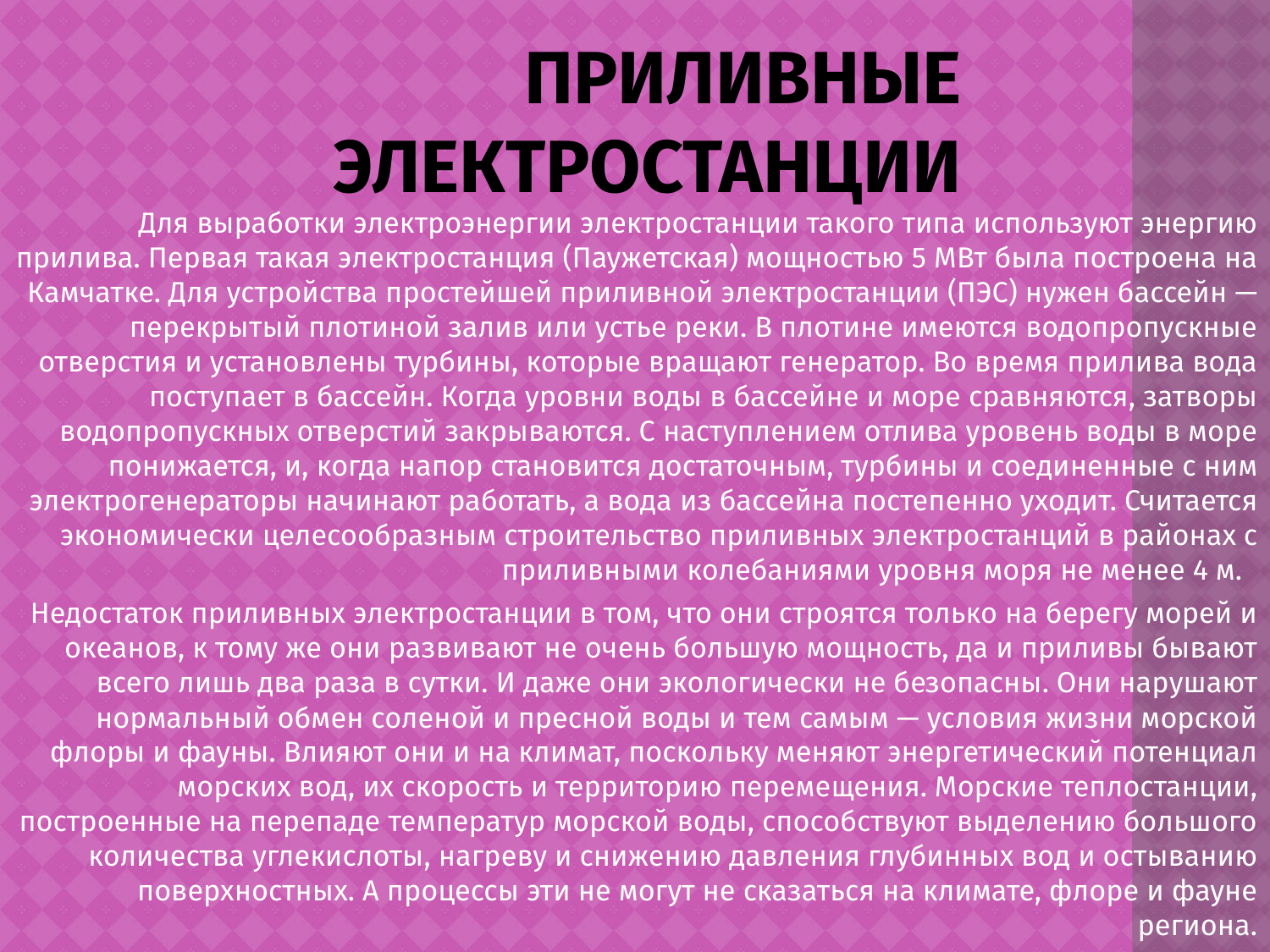

# ПриливНЫЕ ЭЛЕКТРОСТАНЦИИ
Для выработки электроэнергии электростанции такого типа используют энергию прилива. Первая такая электростанция (Паужетская) мощностью 5 МВт была построена на Камчатке. Для устройства простейшей приливной электростанции (ПЭС) нужен бассейн — перекрытый плотиной залив или устье реки. В плотине имеются водопропускные отверстия и установлены турбины, которые вращают генератор. Во время прилива вода поступает в бассейн. Когда уровни воды в бассейне и море сравняются, затворы водопропускных отверстий закрываются. С наступлением отлива уровень воды в море понижается, и, когда напор становится достаточным, турбины и соединенные с ним электрогенераторы начинают работать, а вода из бассейна постепенно уходит. Считается экономически целесообразным строительство приливных электростанций в районах с приливными колебаниями уровня моря не менее 4 м.
Недостаток приливных электростанции в том, что они строятся только на берегу морей и океанов, к тому же они развивают не очень большую мощность, да и приливы бывают всего лишь два раза в сутки. И даже они экологически не безопасны. Они нарушают нормальный обмен соленой и пресной воды и тем самым — условия жизни морской флоры и фауны. Влияют они и на климат, поскольку меняют энергетический потенциал морских вод, их скорость и территорию перемещения. Морские теплостанции, построенные на перепаде температур морской воды, способствуют выделению большого количества углекислоты, нагреву и снижению давления глубинных вод и остыванию поверхностных. А процессы эти не могут не сказаться на климате, флоре и фауне региона.